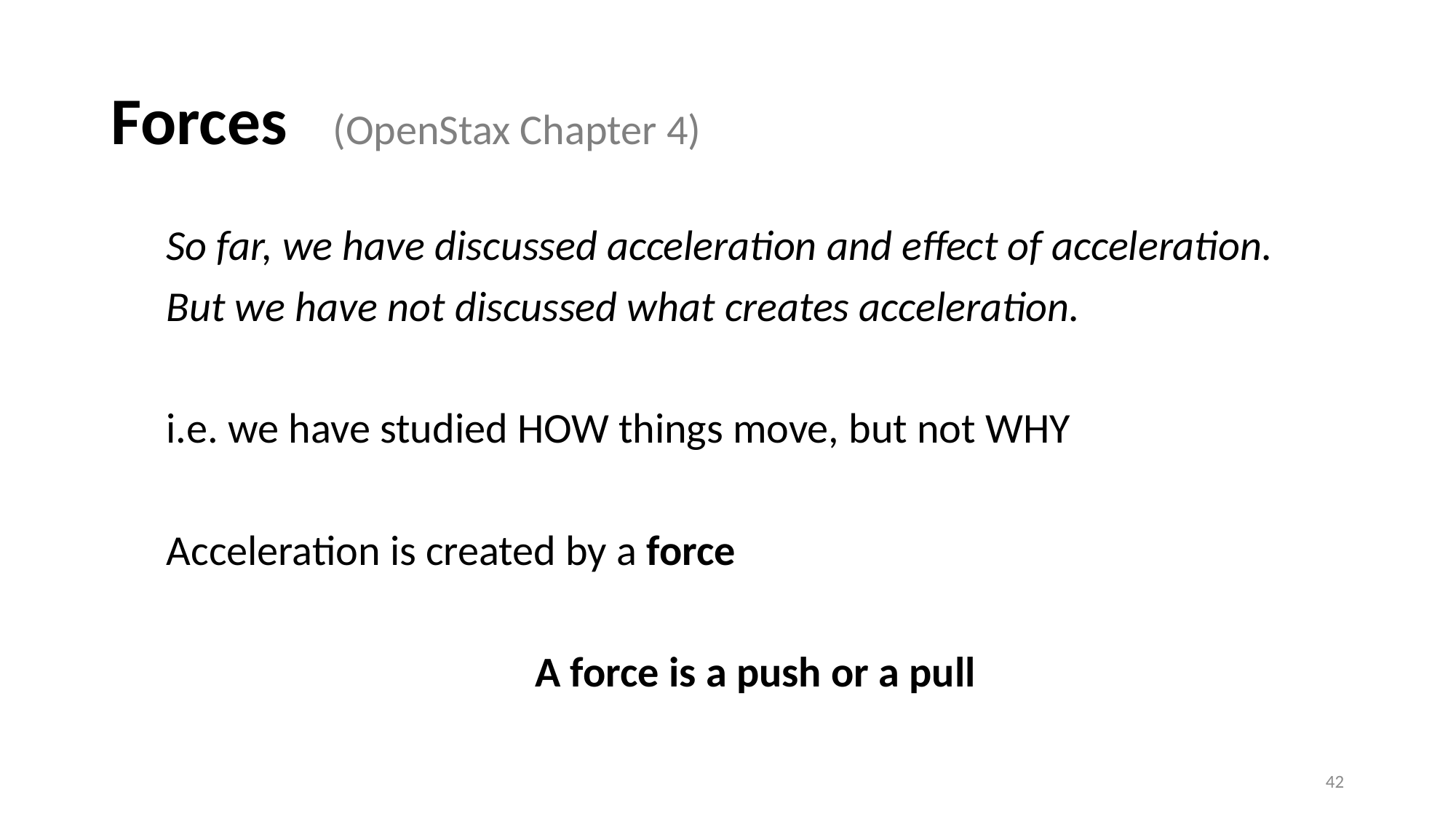

# Forces   (OpenStax Chapter 4)
So far, we have discussed acceleration and effect of acceleration.
But we have not discussed what creates acceleration.

i.e. we have studied HOW things move, but not WHY

Acceleration is created by a force

A force is a push or a pull
42